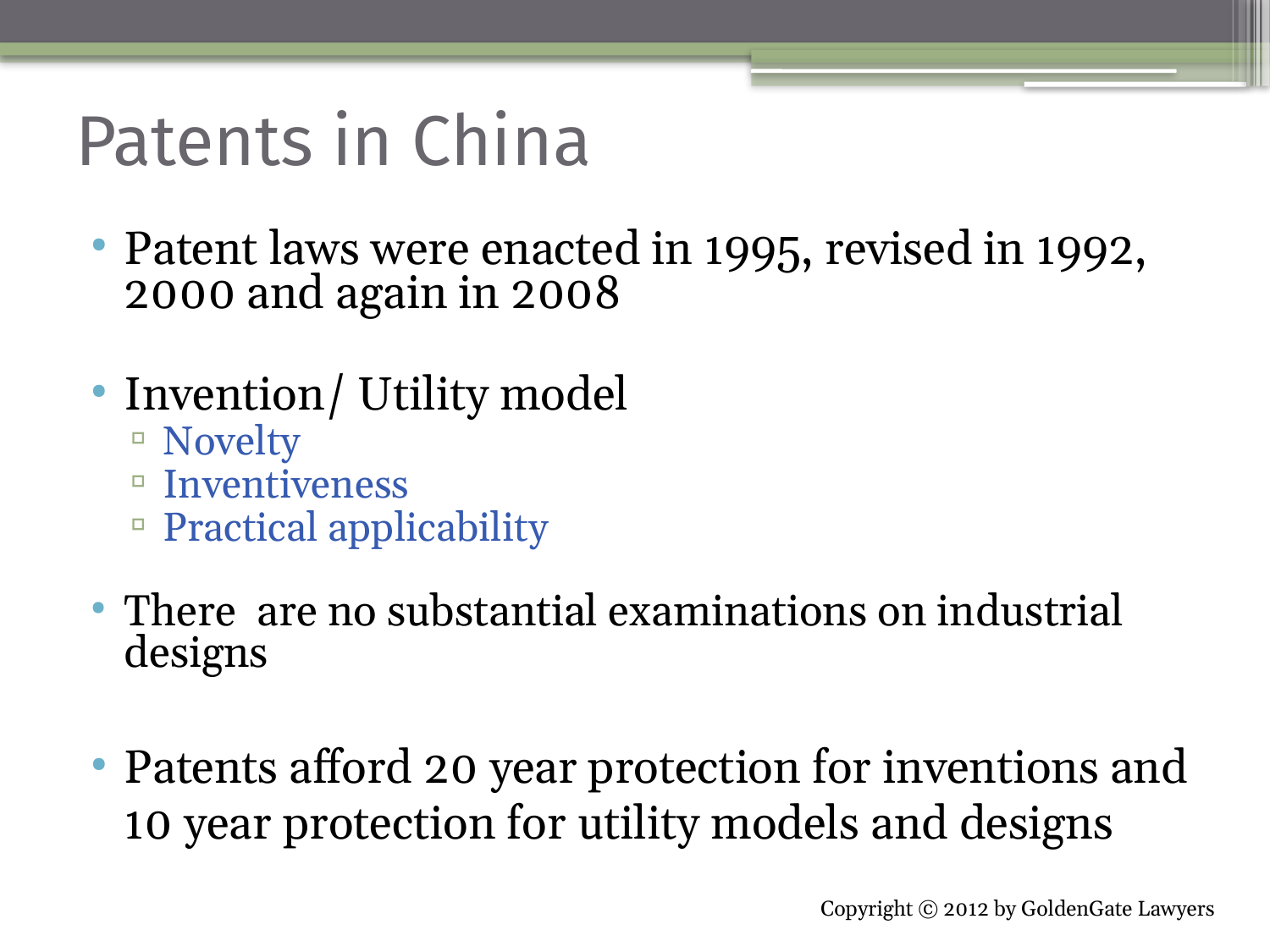

# Patents in China
Patent laws were enacted in 1995, revised in 1992, 2000 and again in 2008
Invention/ Utility model
Novelty
Inventiveness
Practical applicability
There  are no substantial examinations on industrial designs

Patents afford 20 year protection for inventions and 10 year protection for utility models and designs

Copyright © 2012 by GoldenGate Lawyers